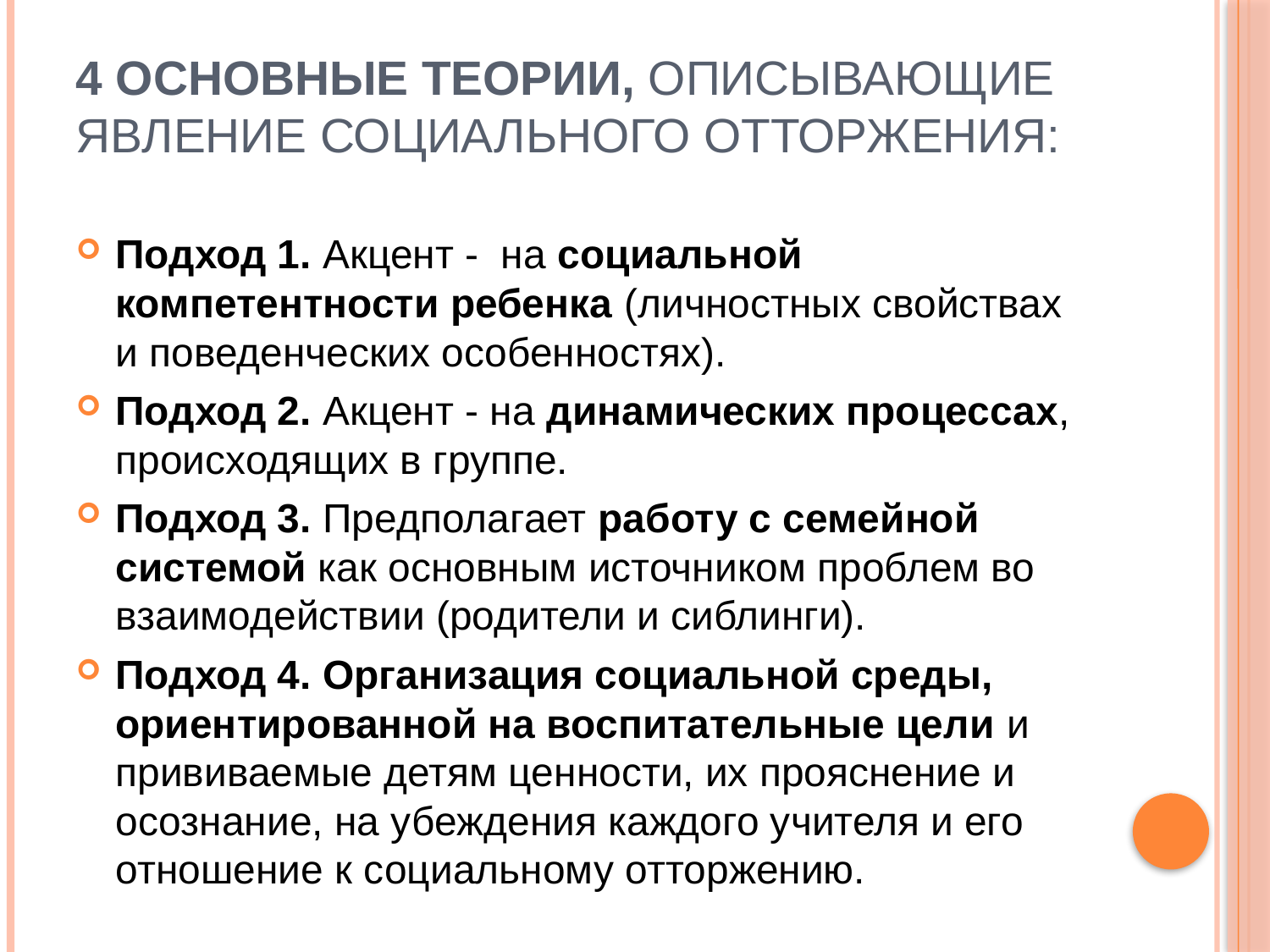

# 4 основные теории, описывающие явление социального отторжения:
Подход 1. Акцент -  на социальной компетентности ребенка (личностных свойствах и поведенческих особенностях).
Подход 2. Акцент - на динамических процессах, происходящих в группе.
Подход 3. Предполагает работу с семейной системой как основным источником проблем во взаимодействии (родители и сиблинги).
Подход 4. Организация социальной среды, ориентированной на воспитательные цели и прививаемые детям ценности, их прояснение и осознание, на убеждения каждого учителя и его отношение к социальному отторжению.